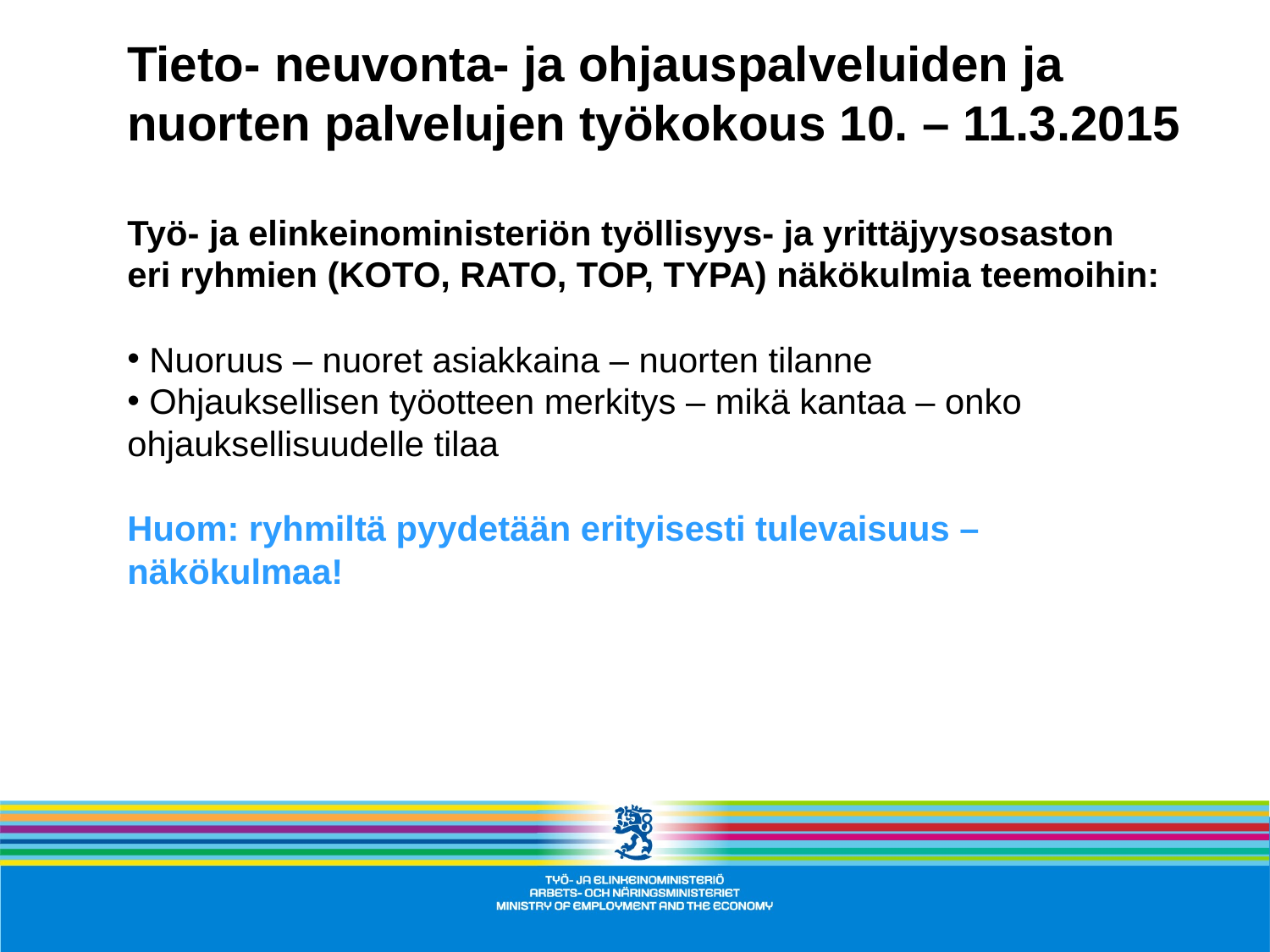

Tieto- neuvonta- ja ohjauspalveluiden ja
nuorten palvelujen työkokous 10. – 11.3.2015

Työ- ja elinkeinoministeriön työllisyys- ja yrittäjyysosaston
eri ryhmien (KOTO, RATO, TOP, TYPA) näkökulmia teemoihin:

 Nuoruus – nuoret asiakkaina – nuorten tilanne
 Ohjauksellisen työotteen merkitys – mikä kantaa – onko ohjauksellisuudelle tilaa

Huom: ryhmiltä pyydetään erityisesti tulevaisuus –näkökulmaa!